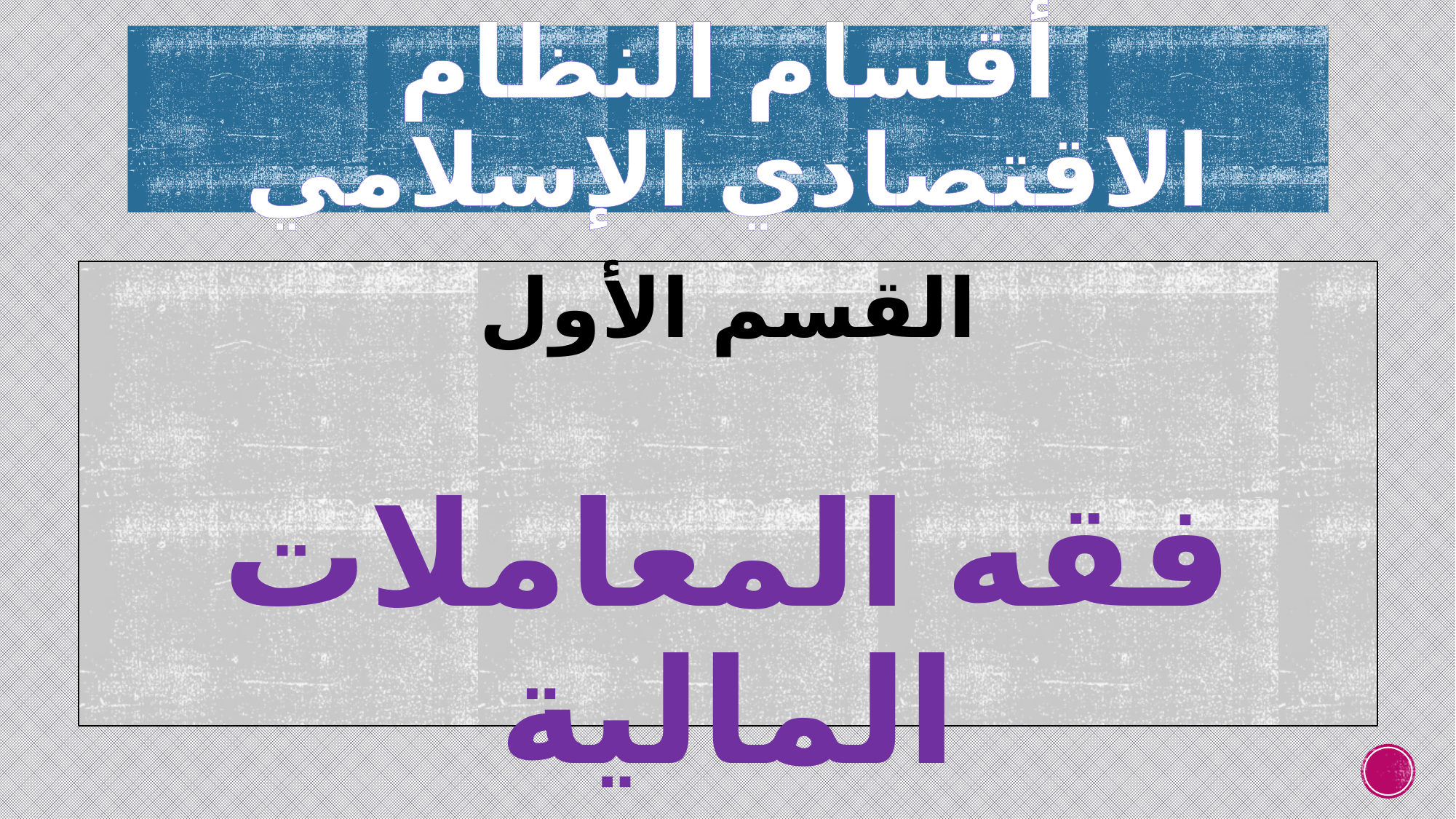

# أقسام النظام الاقتصادي الإسلامي
القسم الأول

فقه المعاملات المالية